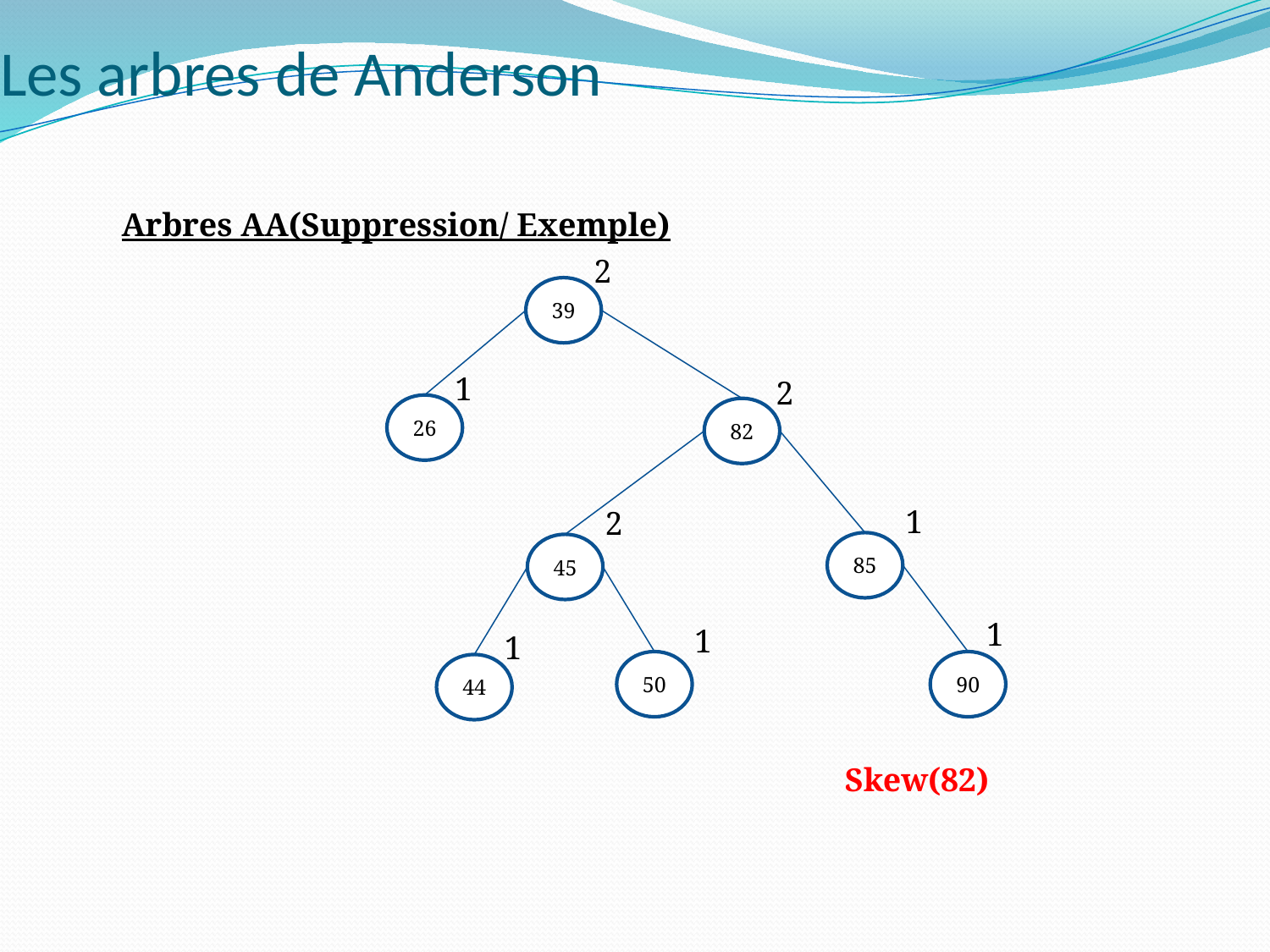

# Les arbres de Anderson

Arbres AA(Suppression/ Exemple)
2
39
1
2
26
82
1
2
85
45
1
1
1
50
90
44
Skew(82)